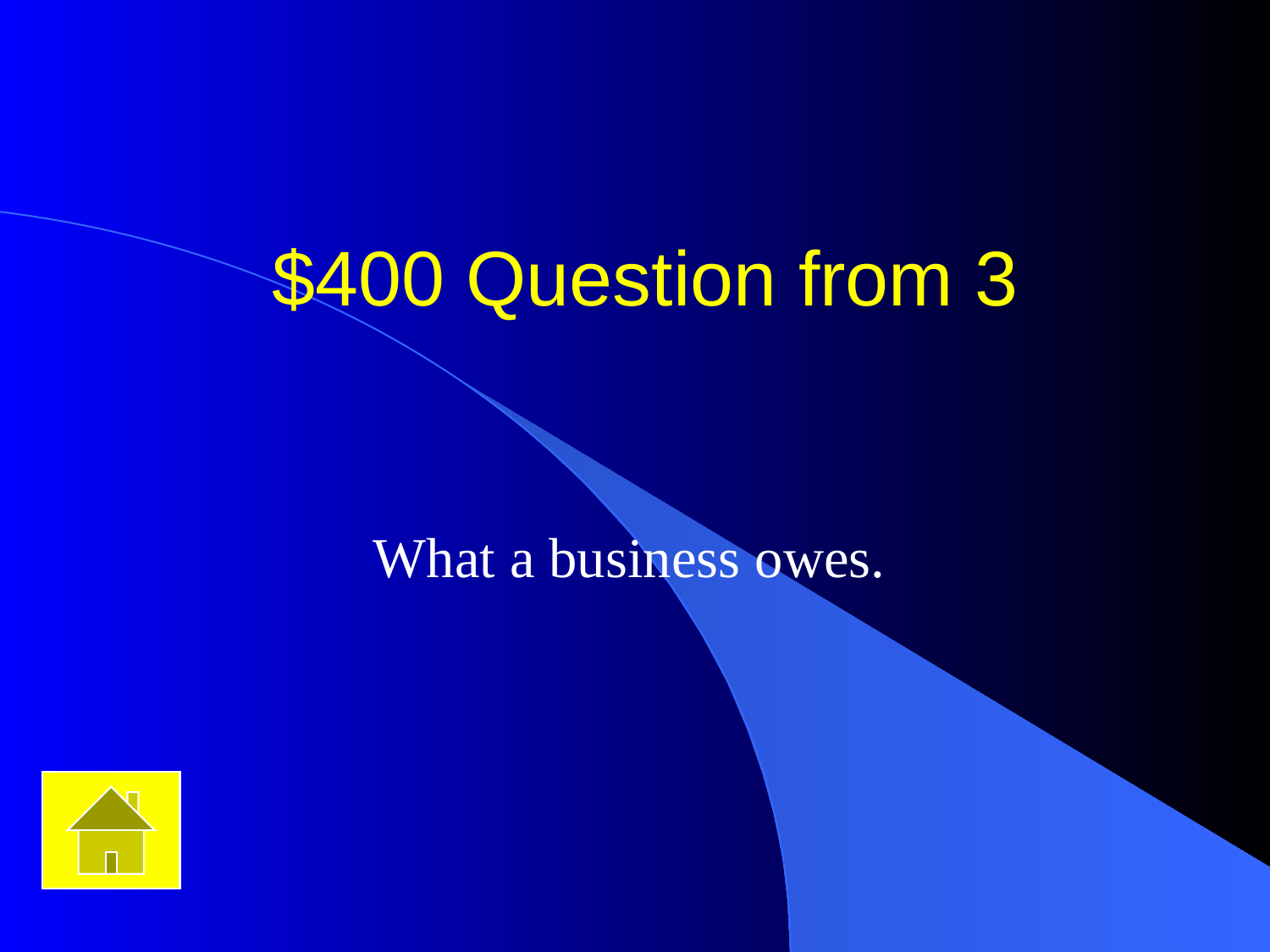

# $400 Question from 3
What a business owes.